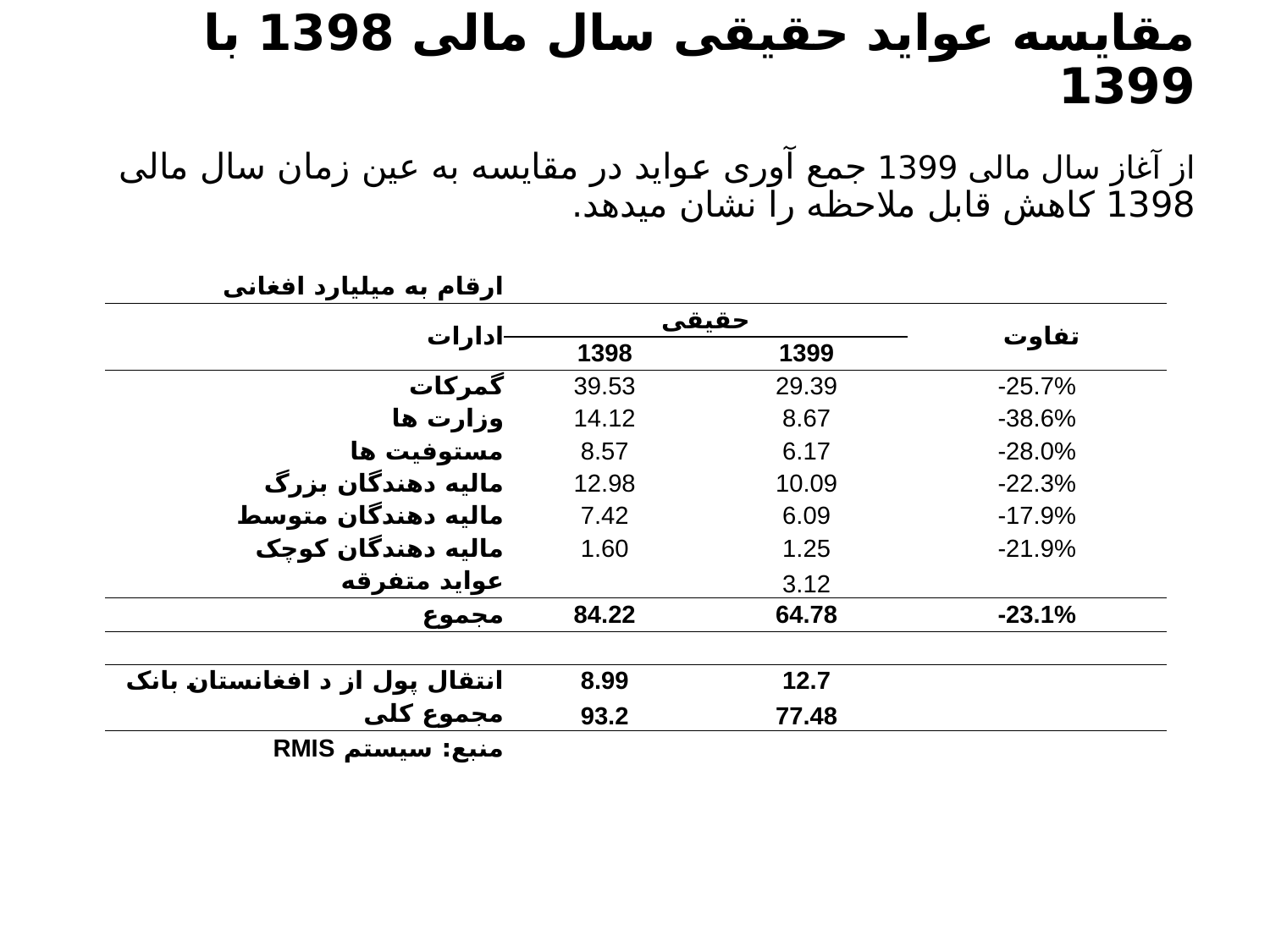

# مقایسه عواید حقیقی سال مالی 1398 با 1399 از آغاز سال مالی 1399 جمع آوری عواید در مقایسه به عین زمان سال مالی 1398 کاهش قابل ملاحظه را نشان میدهد.
| ارقام به میلیارد افغانی |  |  |  |
| --- | --- | --- | --- |
| ادارات | حقیقی |  | تفاوت |
|  | 1398 | 1399 |  |
| گمرکات | 39.53 | 29.39 | -25.7% |
| وزارت ها | 14.12 | 8.67 | -38.6% |
| مستوفیت ها | 8.57 | 6.17 | -28.0% |
| مالیه دهندگان بزرگ | 12.98 | 10.09 | -22.3% |
| مالیه دهندگان متوسط | 7.42 | 6.09 | -17.9% |
| مالیه دهندگان کوچک | 1.60 | 1.25 | -21.9% |
| عواید متفرقه |  | 3.12 |  |
| مجموع | 84.22 | 64.78 | -23.1% |
|  |  |  |  |
| انتقال پول از د افغانستان بانک | 8.99 | 12.7 |  |
| مجموع کلی | 93.2 | 77.48 |  |
| منبع: سیستم RMIS |  |  |  |